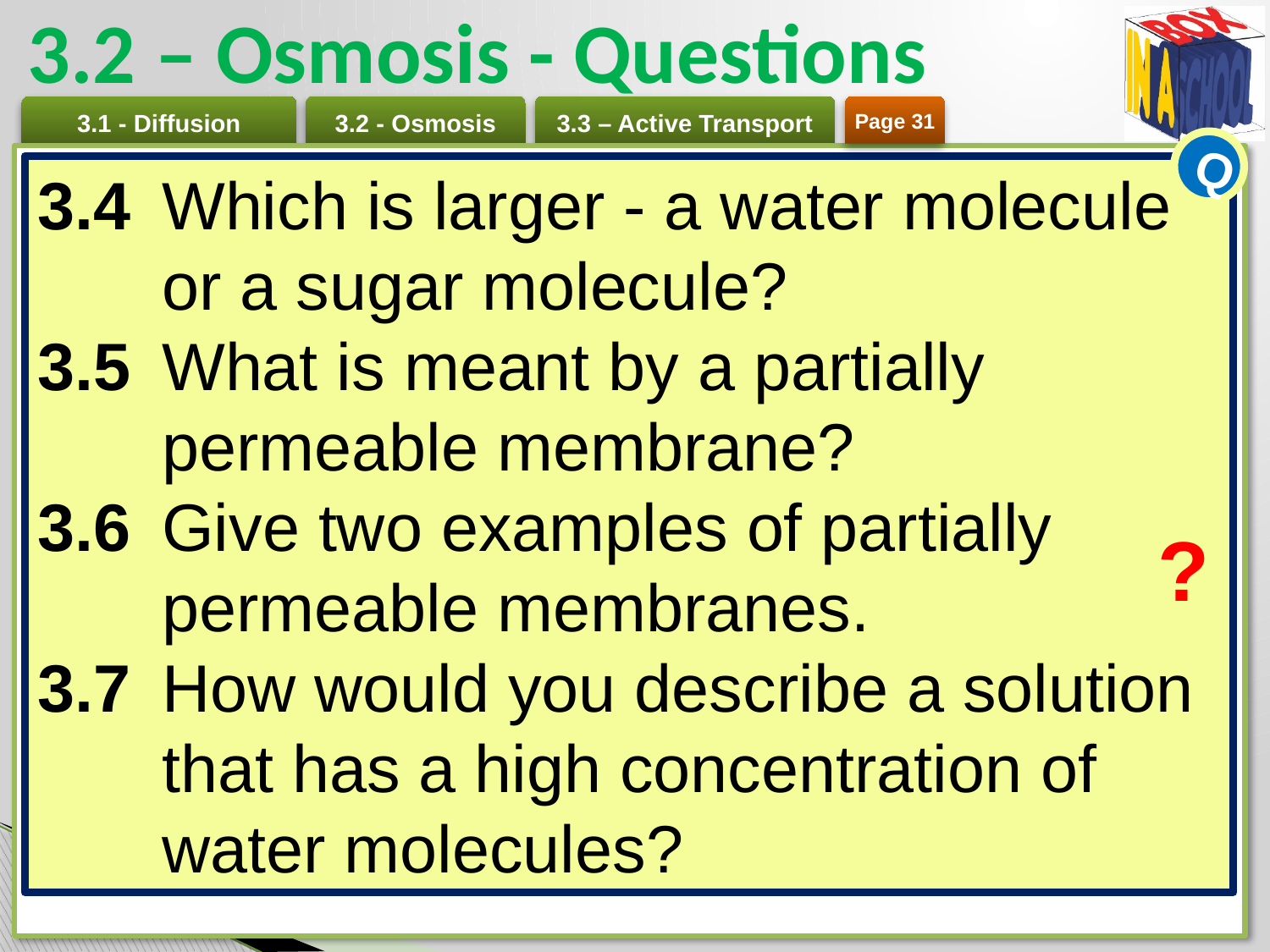

# 3.2 – Osmosis - Questions
Page 31
Q
3.4 	Which is larger - a water molecule or a sugar molecule?
3.5 	What is meant by a partially permeable membrane?
3.6 	Give two examples of partially permeable membranes.
3.7 	How would you describe a solution that has a high concentration of water molecules?
?